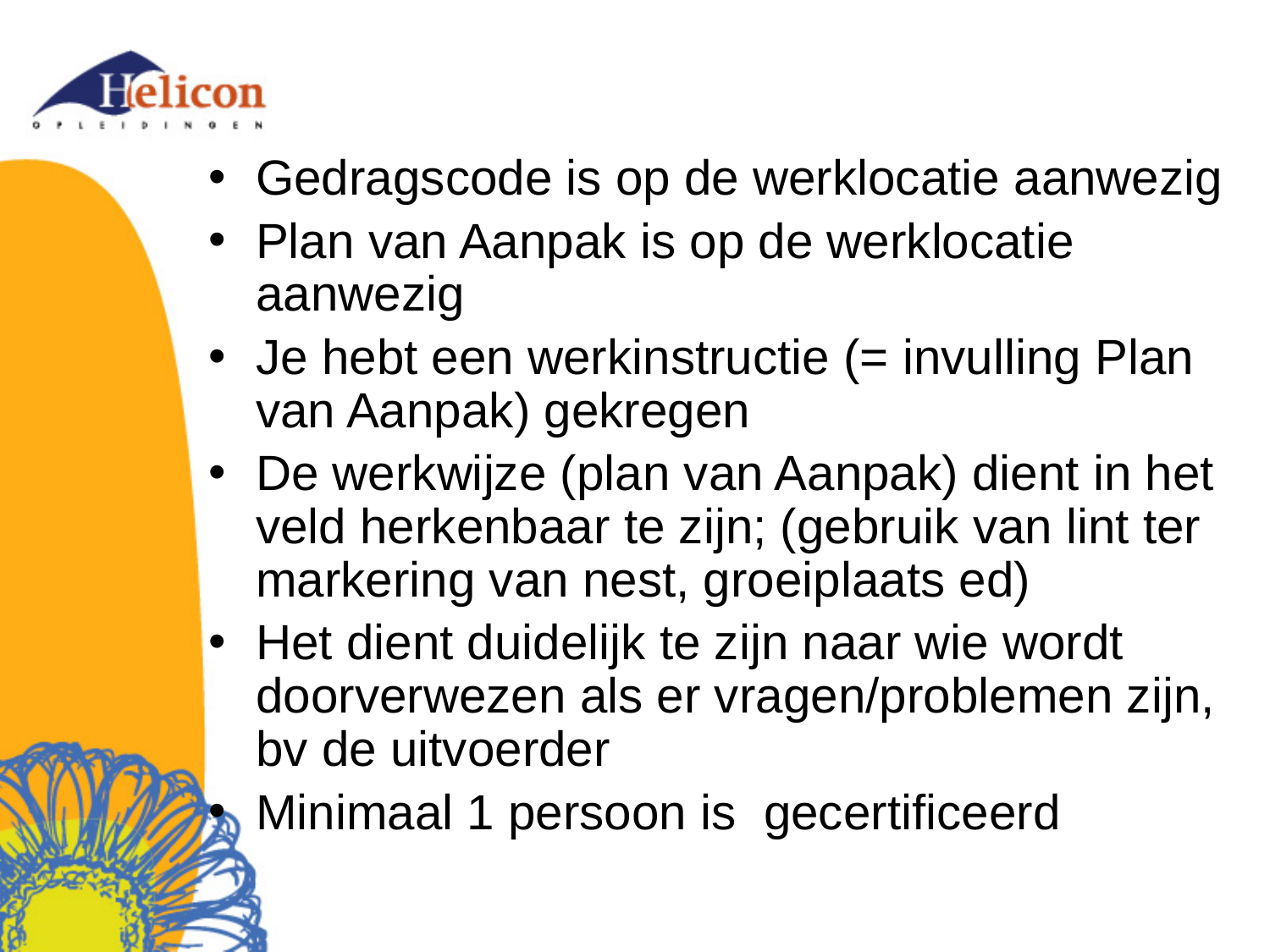

Gedragscode is op de werklocatie aanwezig
Plan van Aanpak is op de werklocatie aanwezig
Je hebt een werkinstructie (= invulling Plan van Aanpak) gekregen
De werkwijze (plan van Aanpak) dient in het veld herkenbaar te zijn; (gebruik van lint ter markering van nest, groeiplaats ed)
Het dient duidelijk te zijn naar wie wordt doorverwezen als er vragen/problemen zijn, bv de uitvoerder
Minimaal 1 persoon is  gecertificeerd